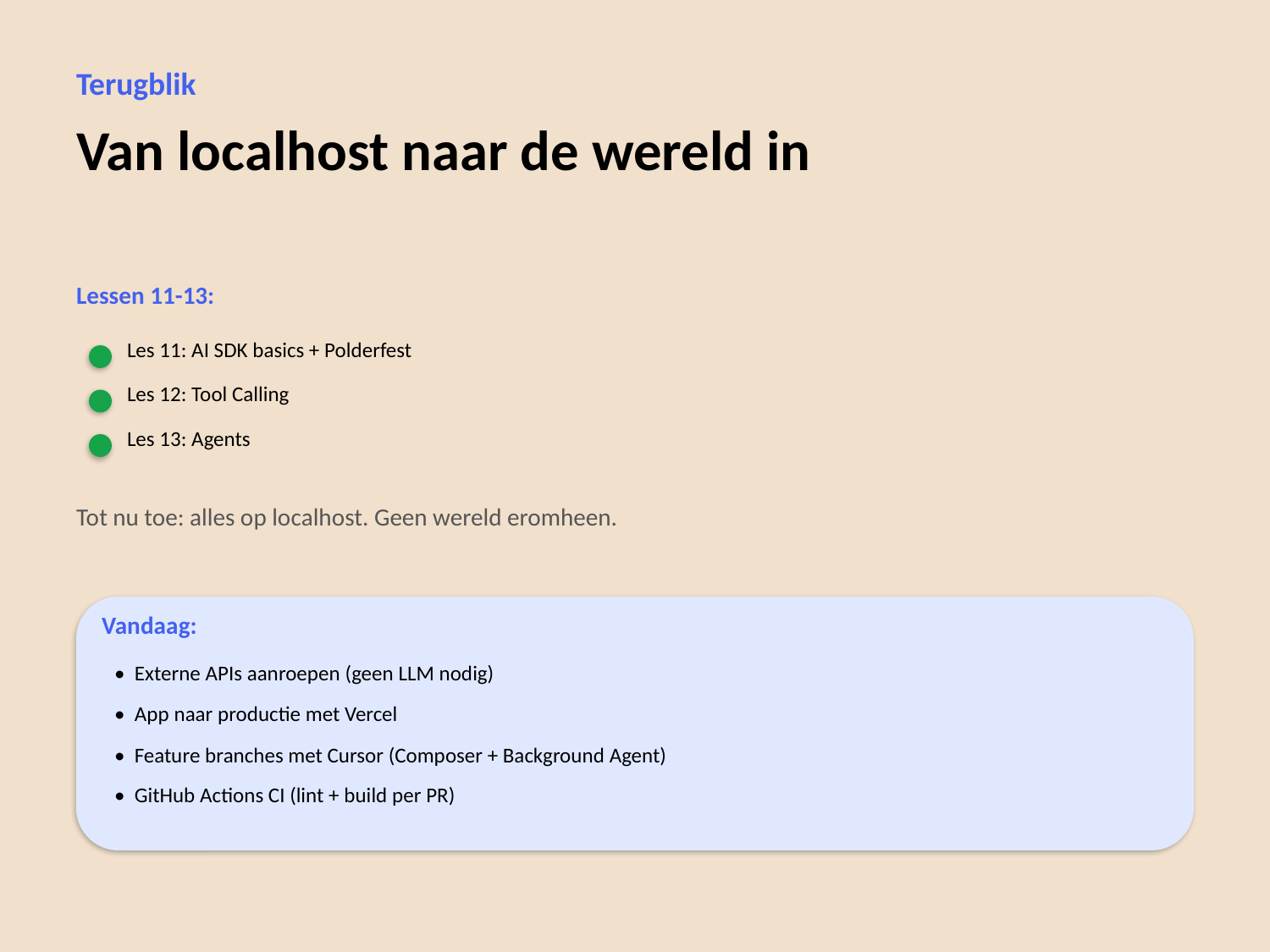

Terugblik
Van localhost naar de wereld in
Lessen 11-13:
Les 11: AI SDK basics + Polderfest

Les 12: Tool Calling

Les 13: Agents

Tot nu toe: alles op localhost. Geen wereld eromheen.

Vandaag:
•  Externe APIs aanroepen (geen LLM nodig)
•  App naar productie met Vercel
•  Feature branches met Cursor (Composer + Background Agent)
•  GitHub Actions CI (lint + build per PR)